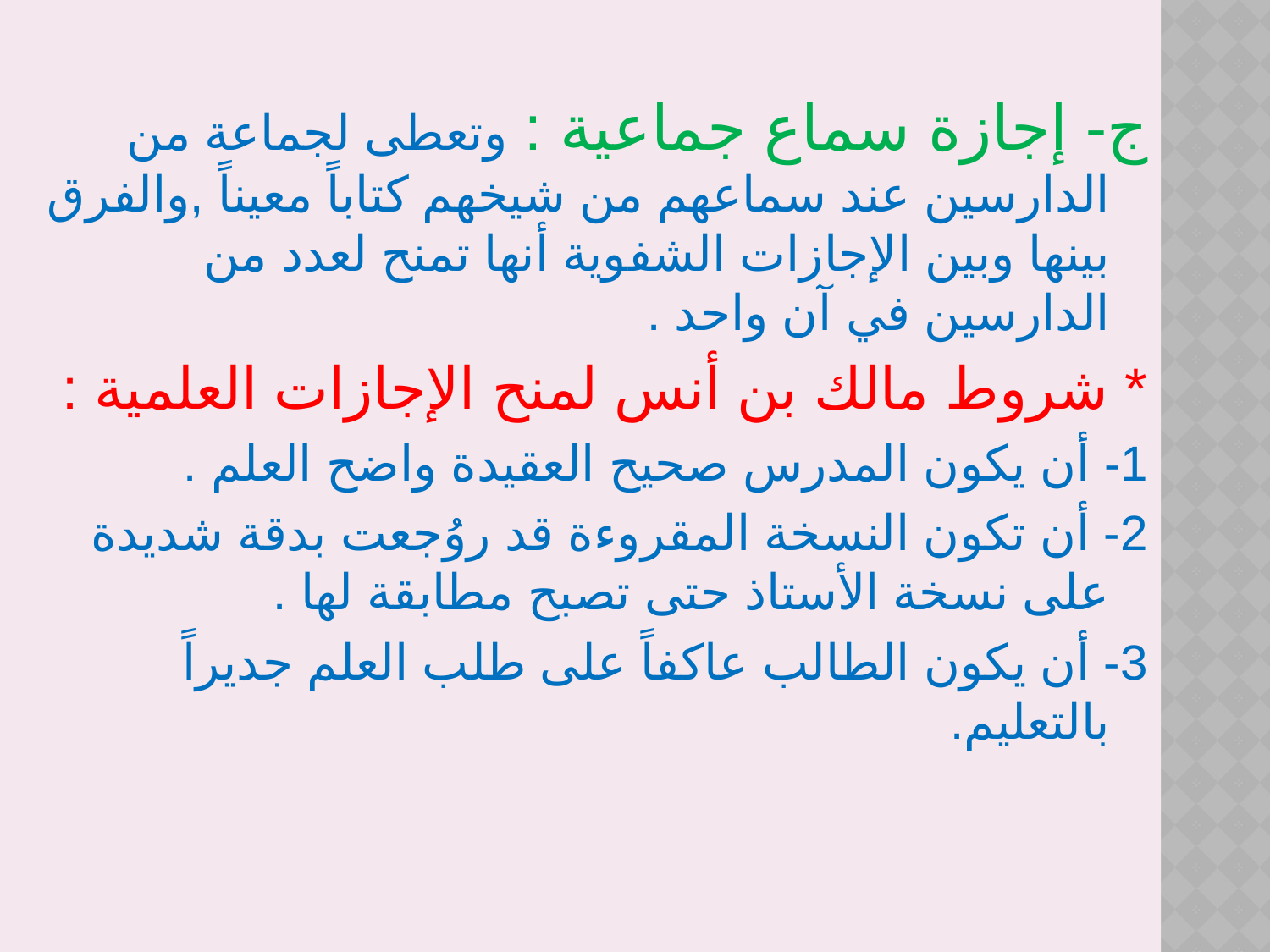

ج- إجازة سماع جماعية : وتعطى لجماعة من الدارسين عند سماعهم من شيخهم كتاباً معيناً ,والفرق بينها وبين الإجازات الشفوية أنها تمنح لعدد من الدارسين في آن واحد .
* شروط مالك بن أنس لمنح الإجازات العلمية :
1- أن يكون المدرس صحيح العقيدة واضح العلم .
2- أن تكون النسخة المقروءة قد روُجعت بدقة شديدة على نسخة الأستاذ حتى تصبح مطابقة لها .
3- أن يكون الطالب عاكفاً على طلب العلم جديراً بالتعليم.